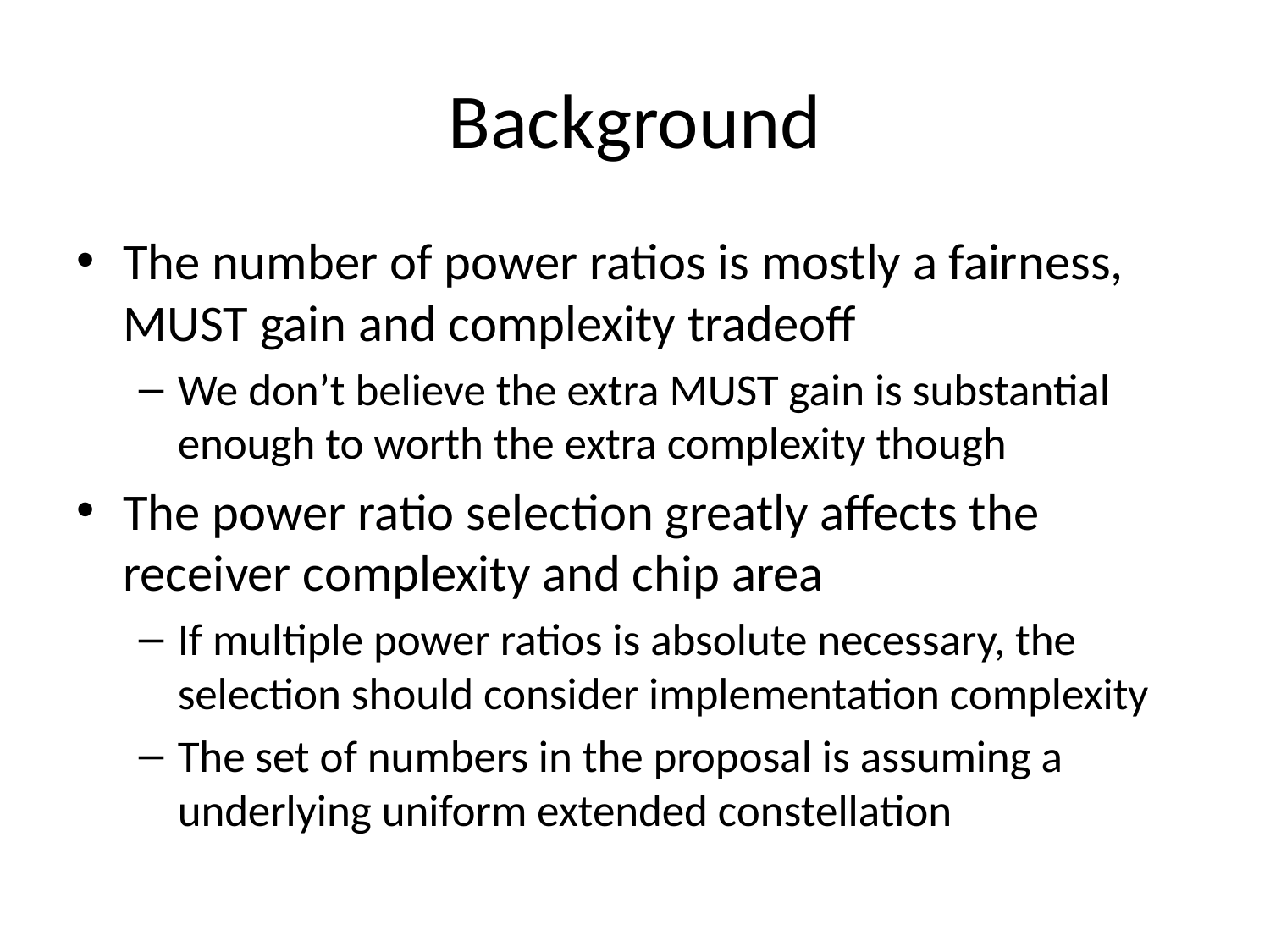

# Background
The number of power ratios is mostly a fairness, MUST gain and complexity tradeoff
We don’t believe the extra MUST gain is substantial enough to worth the extra complexity though
The power ratio selection greatly affects the receiver complexity and chip area
If multiple power ratios is absolute necessary, the selection should consider implementation complexity
The set of numbers in the proposal is assuming a underlying uniform extended constellation